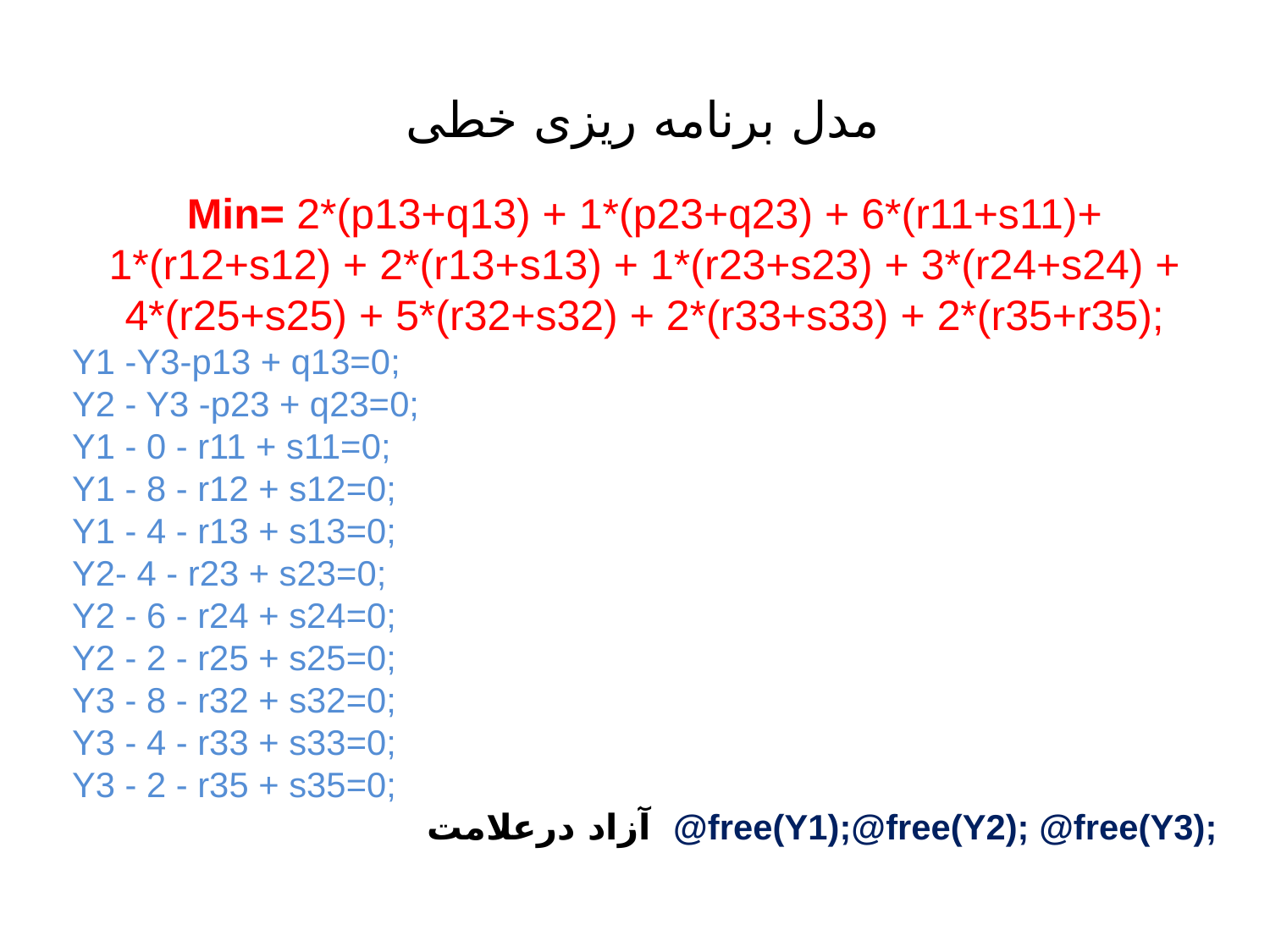

# مدل برنامه ریزی خطی
Min= 2*(p13+q13) + 1*(p23+q23) + 6*(r11+s11)+ 1*(r12+s12) + 2*(r13+s13) + 1*(r23+s23) + 3*(r24+s24) + 4*(r25+s25) + 5*(r32+s32) + 2*(r33+s33) + 2*(r35+r35);
Y1 -Y3-p13 + q13=0;
Y2 - Y3 -p23 + q23=0;
Y1 - 0 - r11 + s11=0;
Y1 - 8 - r12 + s12=0;
Y1 - 4 - r13 + s13=0;
Y2- 4 - r23 + s23=0;
Y2 - 6 - r24 + s24=0;
Y2 - 2 - r25 + s25=0;
Y3 - 8 - r32 + s32=0;
Y3 - 4 - r33 + s33=0;
Y3 - 2 - r35 + s35=0;
        آزاد درعلامت  @free(Y1);@free(Y2); @free(Y3);